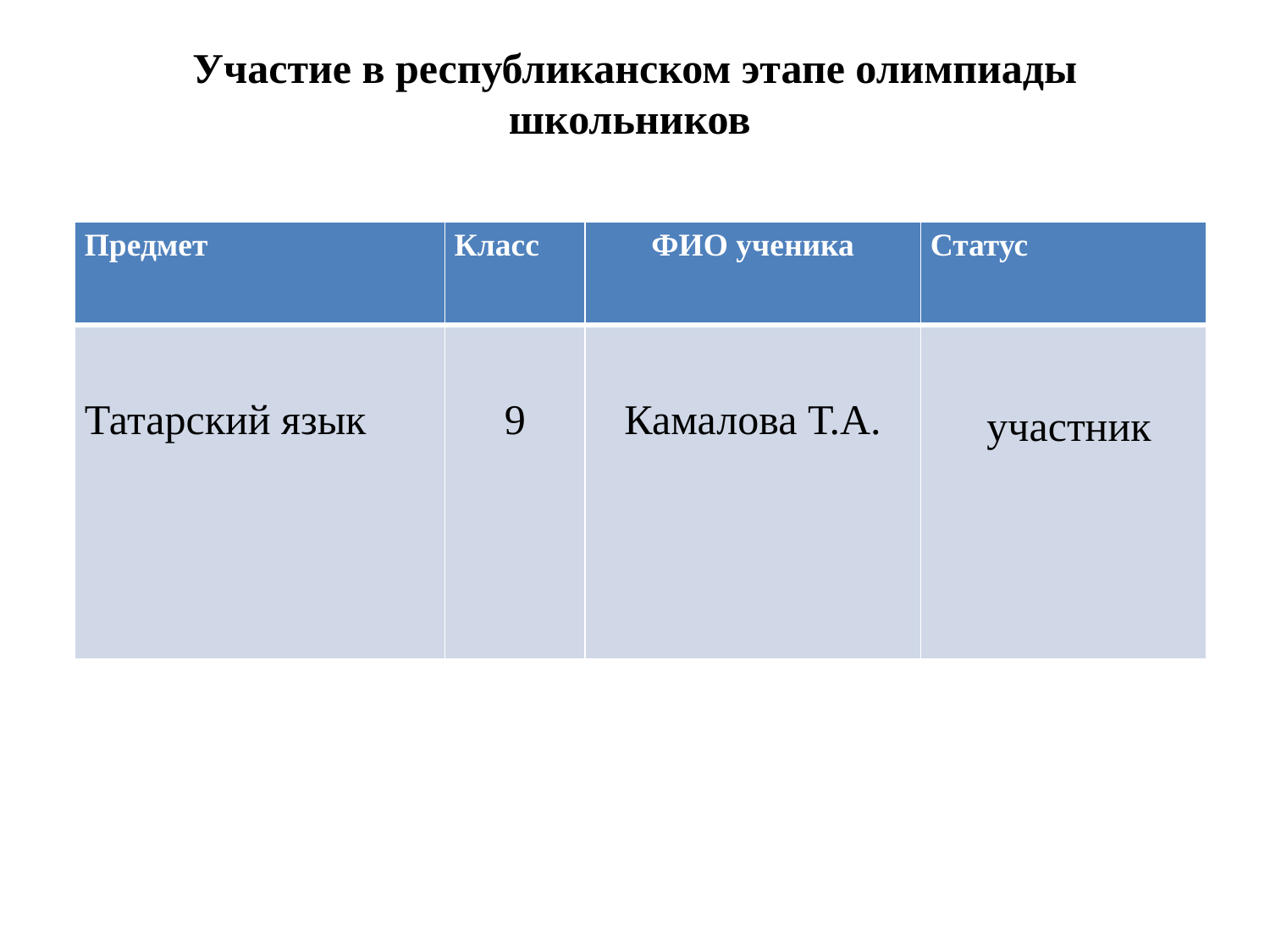

# Участие в республиканском этапе олимпиады школьников
| Предмет | Класс | ФИО ученика | Статус |
| --- | --- | --- | --- |
| Татарский язык | 9 | Камалова Т.А. | участник |